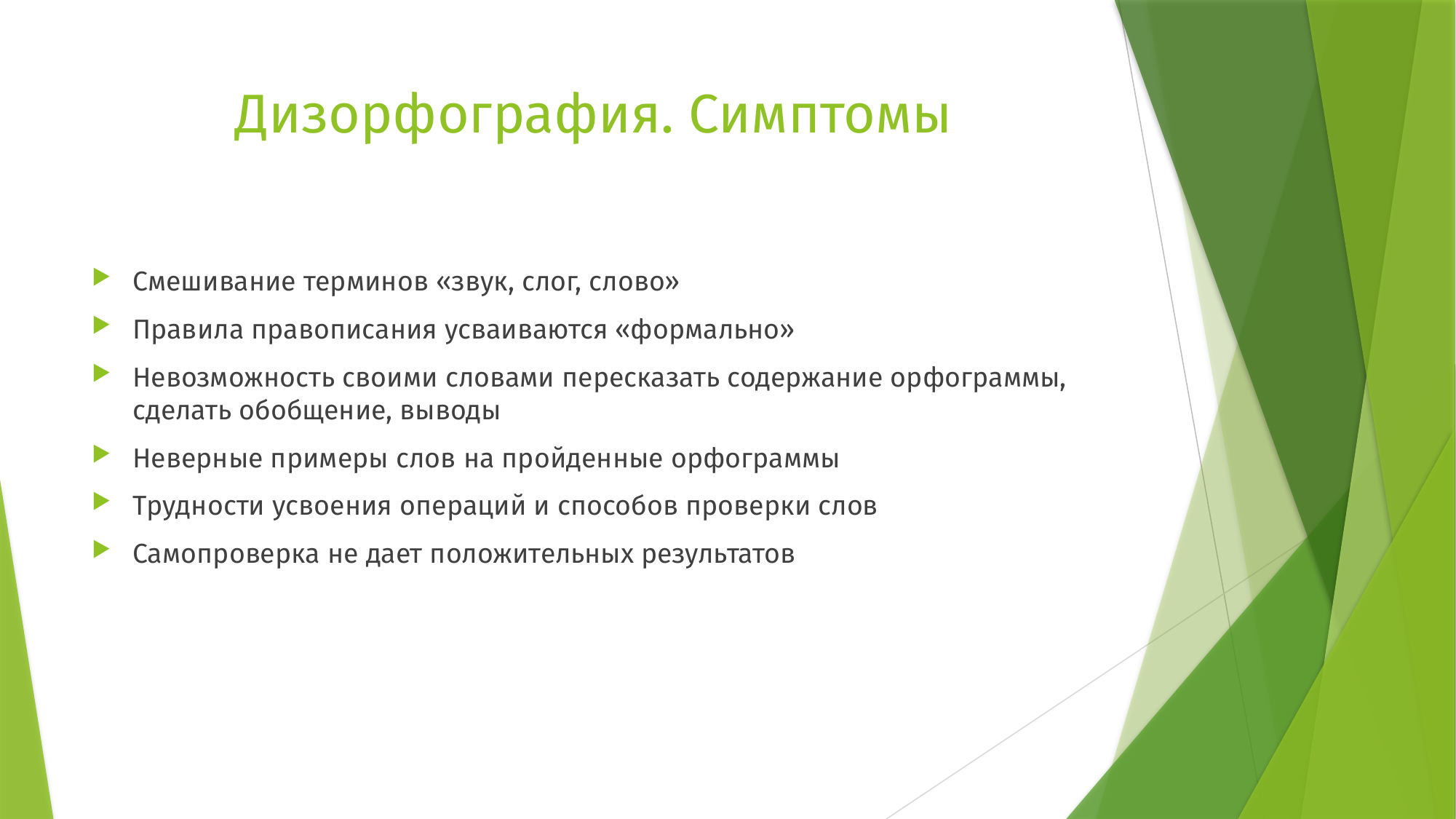

# Дизорфография. Симптомы
Смешивание терминов «звук, слог, слово»
Правила правописания усваиваются «формально»
Невозможность своими словами пересказать содержание орфограммы, сделать обобщение, выводы
Неверные примеры слов на пройденные орфограммы
Трудности усвоения операций и способов проверки слов
Самопроверка не дает положительных результатов